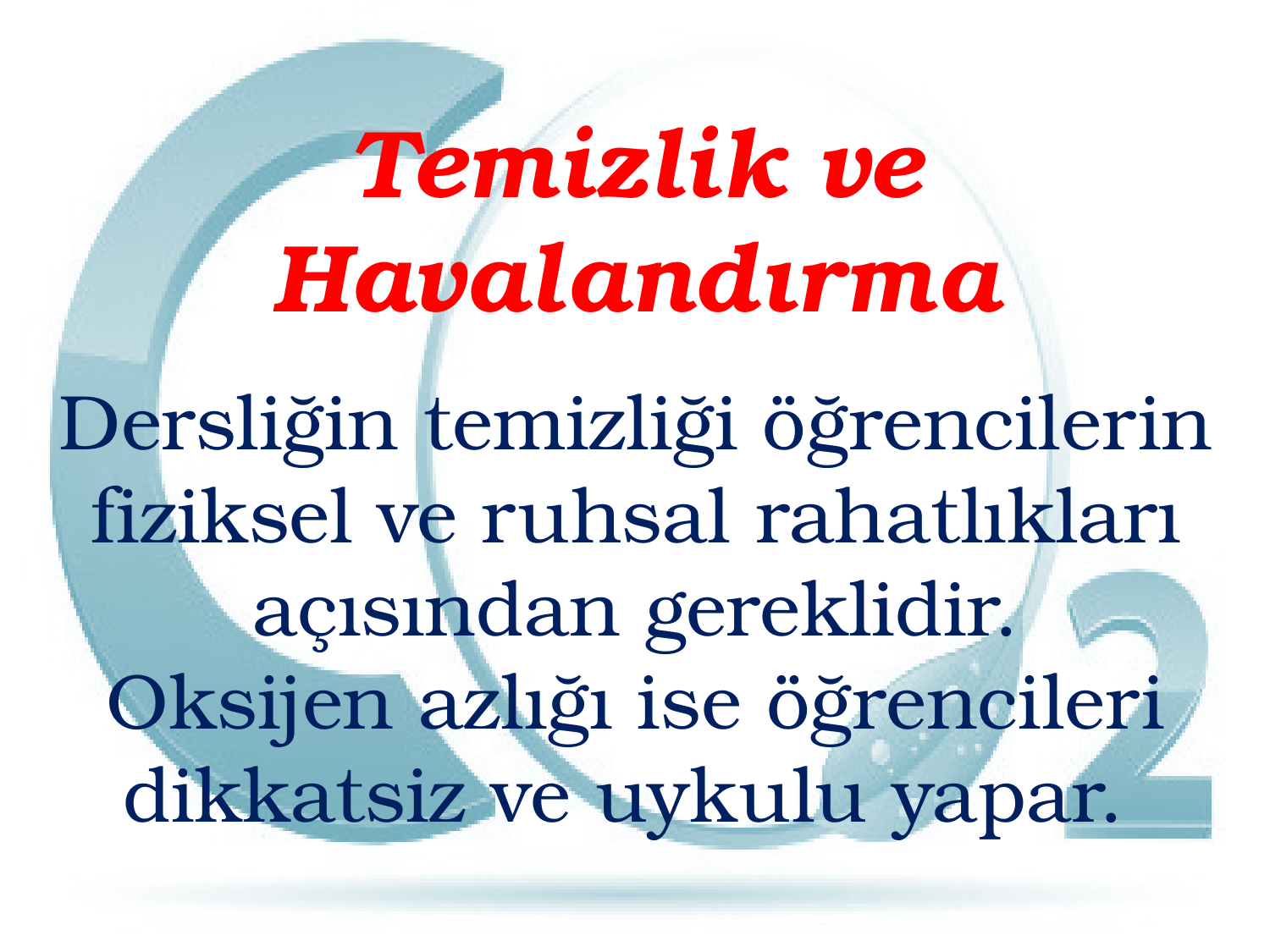

Temizlik ve Havalandırma
Dersliğin temizliği öğrencilerin fiziksel ve ruhsal rahatlıkları açısından gereklidir.
Oksijen azlığı ise öğrencileri dikkatsiz ve uykulu yapar.